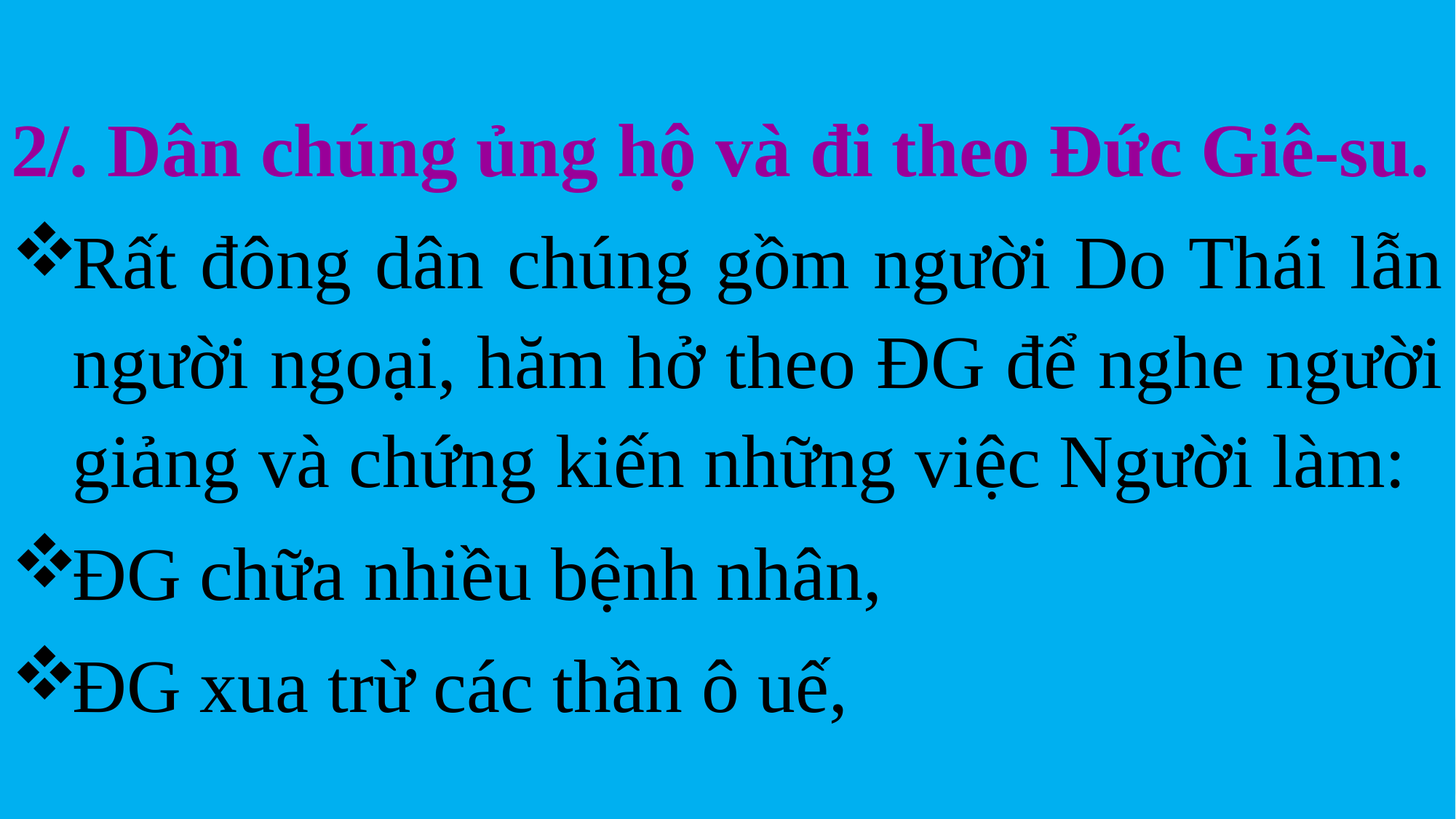

2/. Dân chúng ủng hộ và đi theo Đức Giê-su.
Rất đông dân chúng gồm người Do Thái lẫn người ngoại, hăm hở theo ĐG để nghe người giảng và chứng kiến những việc Người làm:
ĐG chữa nhiều bệnh nhân,
ĐG xua trừ các thần ô uế,